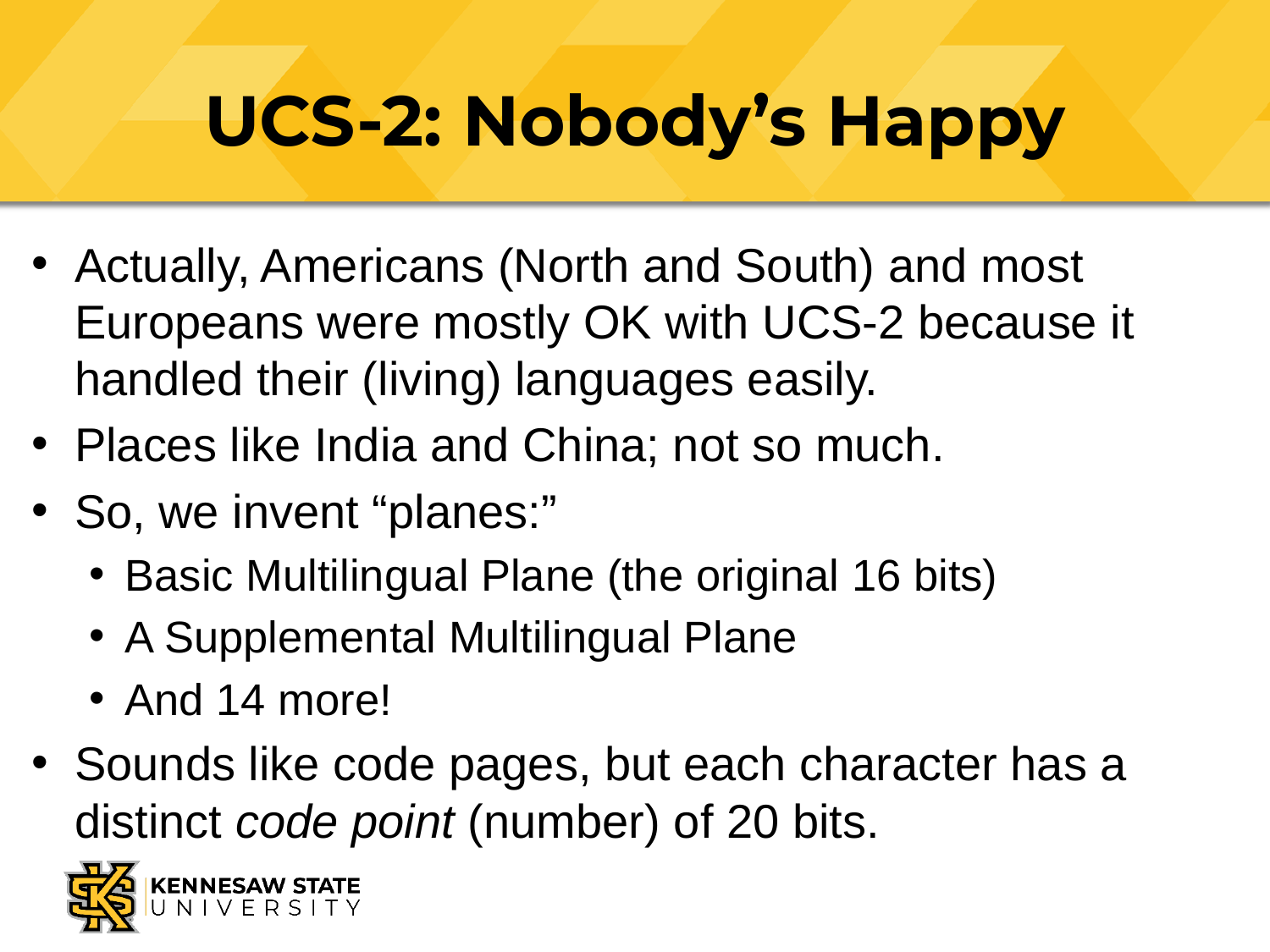

# UCS-2: Nobody’s Happy
Actually, Americans (North and South) and most Europeans were mostly OK with UCS-2 because it handled their (living) languages easily.
Places like India and China; not so much.
So, we invent “planes:”
Basic Multilingual Plane (the original 16 bits)
A Supplemental Multilingual Plane
And 14 more!
Sounds like code pages, but each character has a distinct code point (number) of 20 bits.